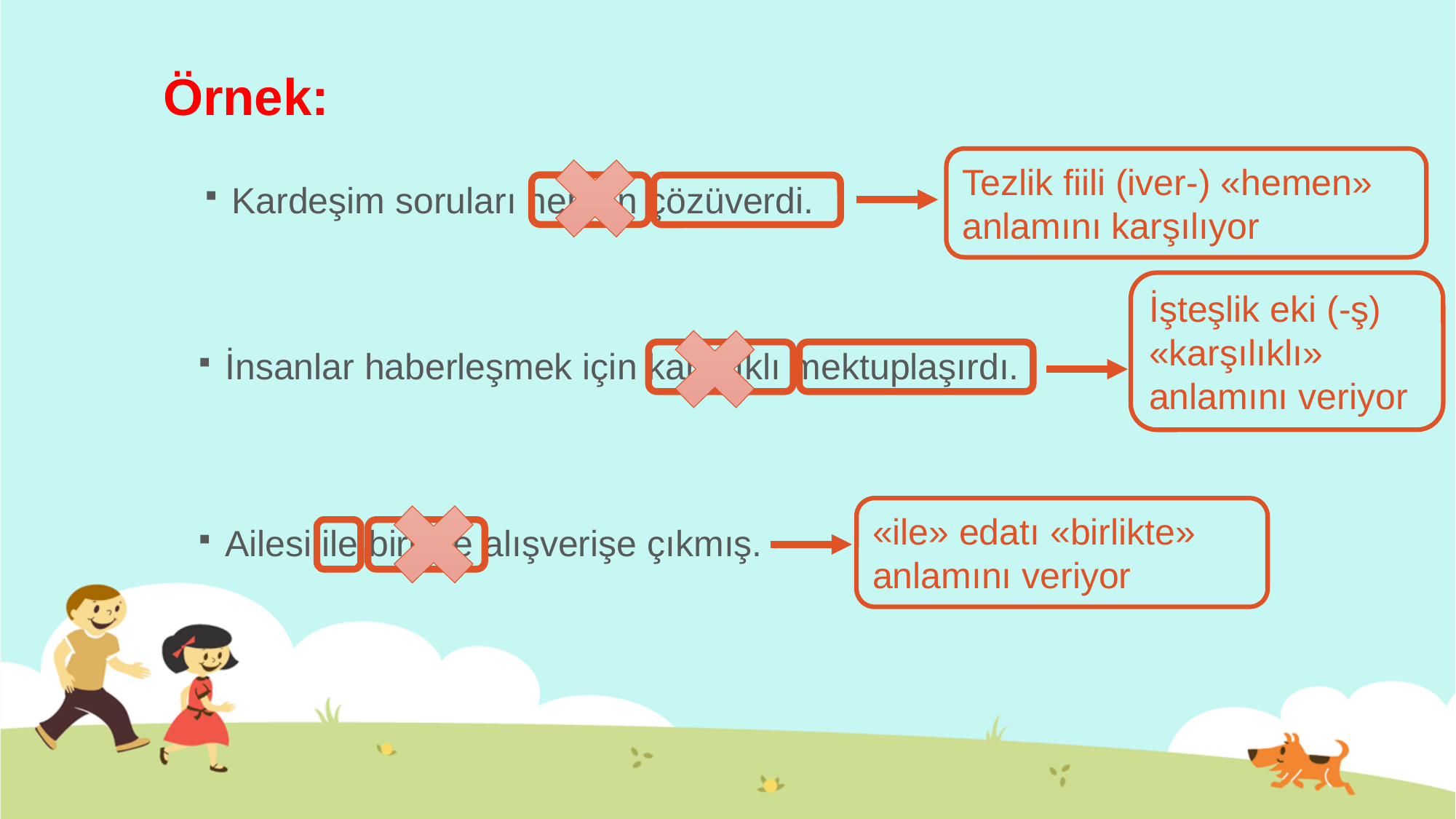

# Örnek:

Tezlik fiili (iver-) «hemen» anlamını karşılıyor

Kardeşim soruları hemen çözüverdi.
İşteşlik eki (-ş) «karşılıklı» anlamını veriyor

İnsanlar haberleşmek için karşılıklı mektuplaşırdı.

«ile» edatı «birlikte» anlamını veriyor

Ailesi ile birlikte alışverişe çıkmış.